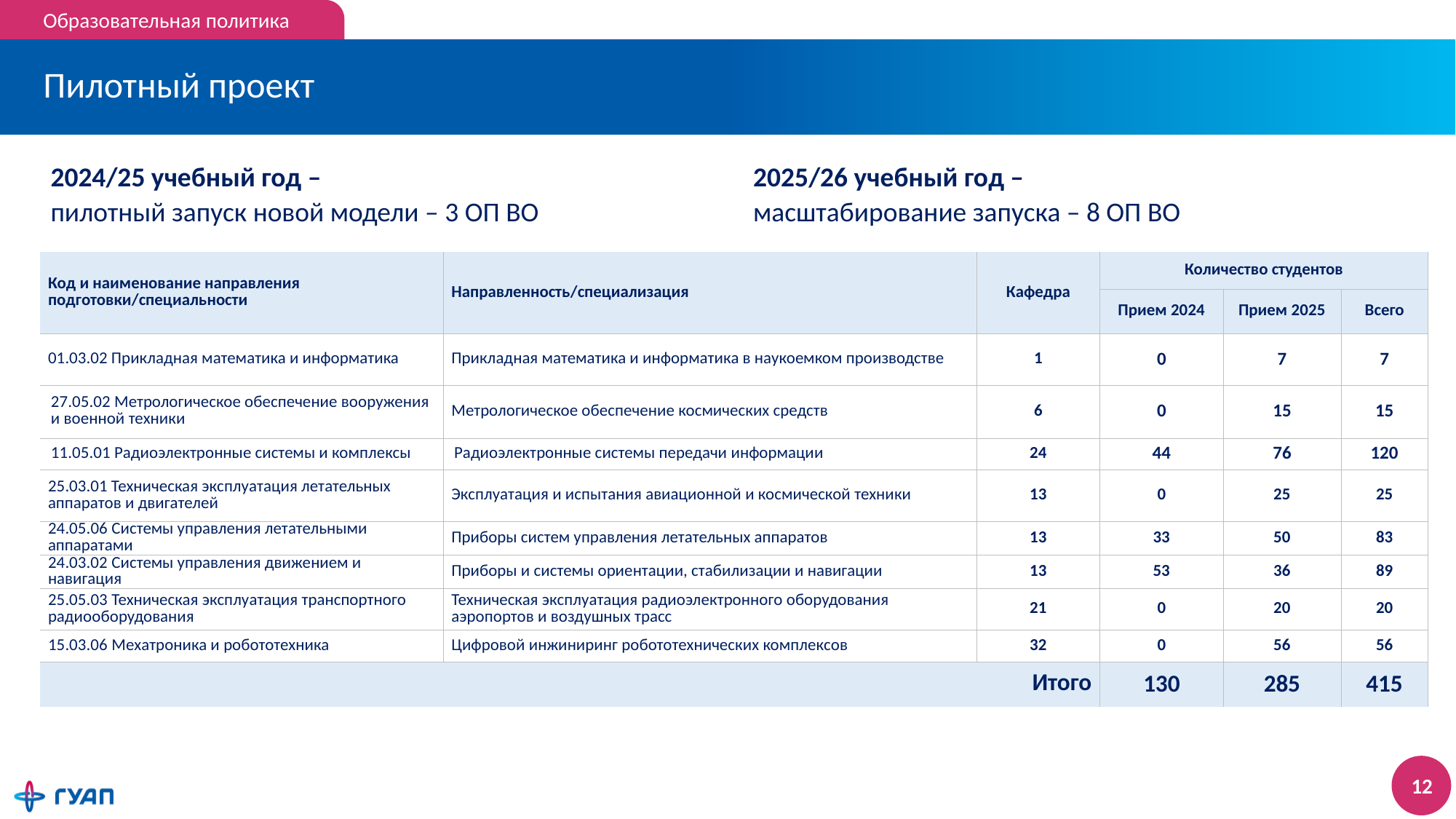

Образовательная политика
# Пилотный проект
2025/26 учебный год –
масштабирование запуска – 8 ОП ВО
2024/25 учебный год –
пилотный запуск новой модели – 3 ОП ВО
| Код и наименование направления подготовки/специальности | Направленность/специализация | Кафедра | Количество студентов |  |  |
| --- | --- | --- | --- | --- | --- |
|  |  |  | Прием 2024 | Прием 2025 | Всего |
| 01.03.02 Прикладная математика и информатика | Прикладная математика и информатика в наукоемком производстве | 1 | 0 | 7 | 7 |
| 27.05.02 Метрологическое обеспечение вооружения и военной техники | Метрологическое обеспечение космических средств | 6 | 0 | 15 | 15 |
| 11.05.01 Радиоэлектронные системы и комплексы | Радиоэлектронные системы передачи информации | 24 | 44 | 76 | 120 |
| 25.03.01 Техническая эксплуатация летательных аппаратов и двигателей | Эксплуатация и испытания авиационной и космической техники | 13 | 0 | 25 | 25 |
| 24.05.06 Системы управления летательными аппаратами | Приборы систем управления летательных аппаратов | 13 | 33 | 50 | 83 |
| 24.03.02 Системы управления движением и навигация | Приборы и системы ориентации, стабилизации и навигации | 13 | 53 | 36 | 89 |
| 25.05.03 Техническая эксплуатация транспортного радиооборудования | Техническая эксплуатация радиоэлектронного оборудования аэропортов и воздушных трасс | 21 | 0 | 20 | 20 |
| 15.03.06 Мехатроника и робототехника | Цифровой инжиниринг робототехнических комплексов | 32 | 0 | 56 | 56 |
| Итого |  |  | 130 | 285 | 415 |